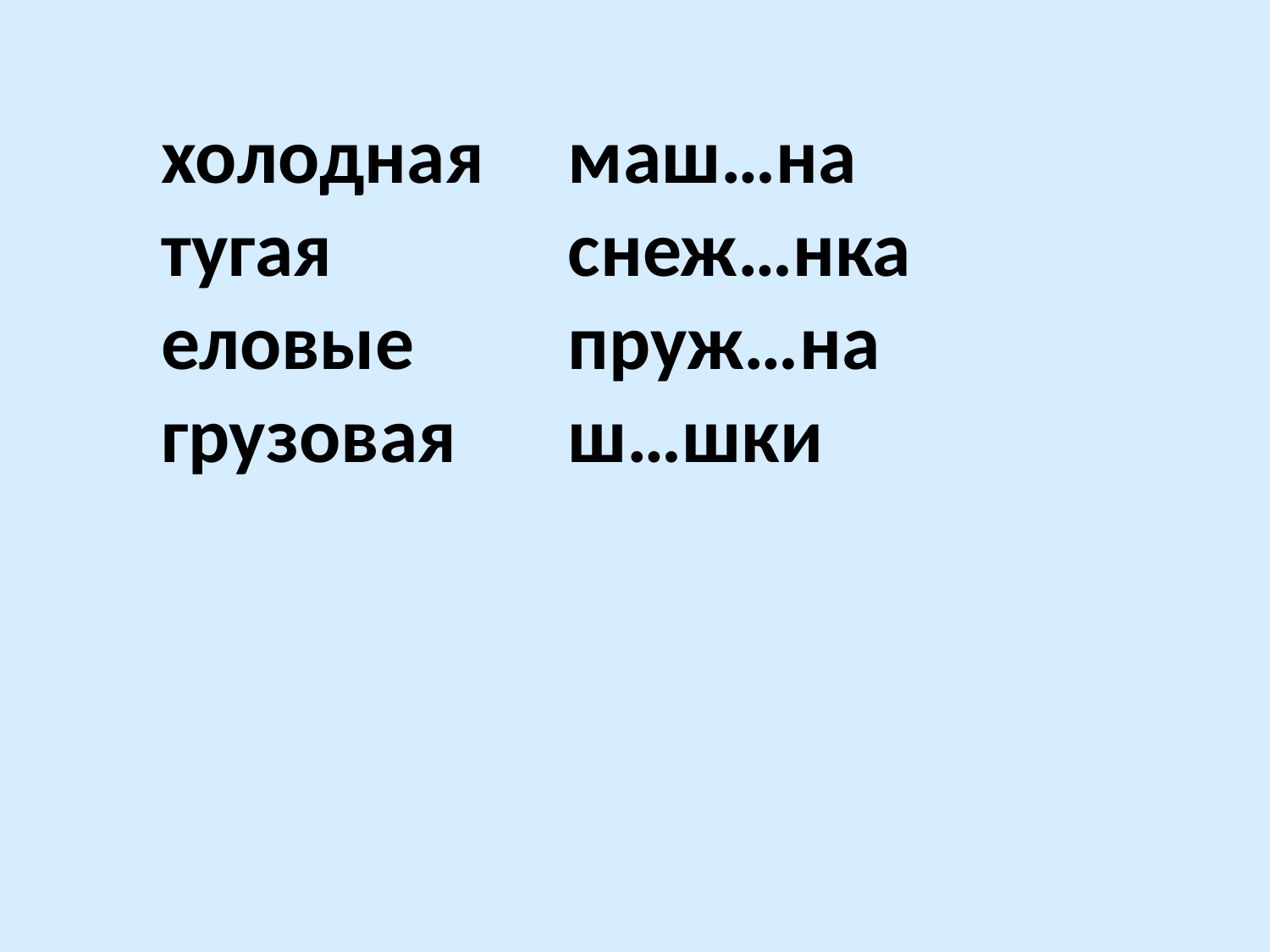

холодная
тугая
еловые
грузовая
маш…на
снеж…нка
пруж…на
ш…шки